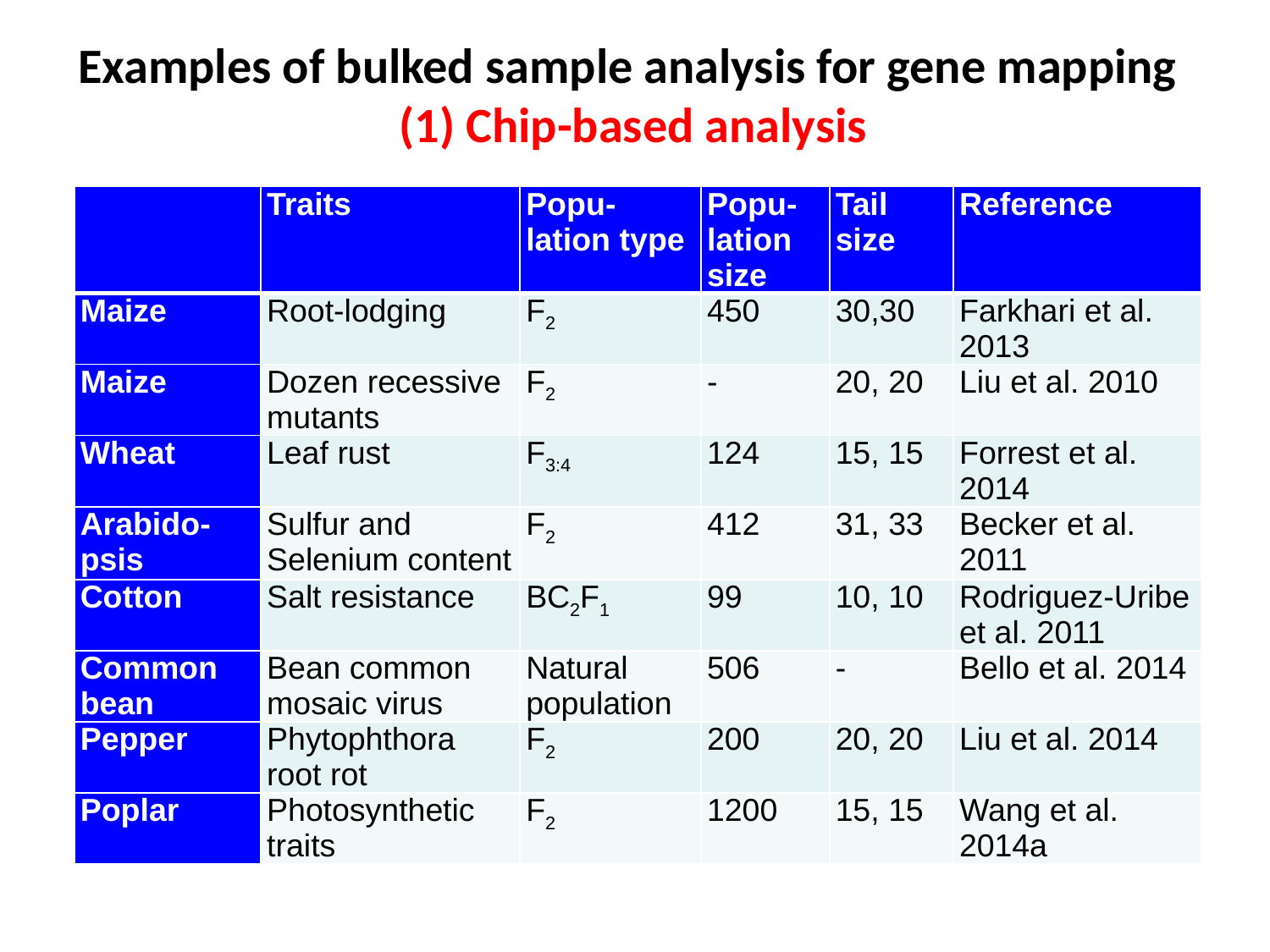

Examples of bulked sample analysis for gene mapping
(1) Chip-based analysis
|  | Traits | Popu-lation type | Popu-lation size | Tail size | Reference |
| --- | --- | --- | --- | --- | --- |
| Maize | Root-lodging | F2 | 450 | 30,30 | Farkhari et al. 2013 |
| Maize | Dozen recessive mutants | F2 | - | 20, 20 | Liu et al. 2010 |
| Wheat | Leaf rust | F3:4 | 124 | 15, 15 | Forrest et al. 2014 |
| Arabido-psis | Sulfur and Selenium content | F2 | 412 | 31, 33 | Becker et al. 2011 |
| Cotton | Salt resistance | BC2F1 | 99 | 10, 10 | Rodriguez-Uribe et al. 2011 |
| Common bean | Bean common mosaic virus | Natural population | 506 | - | Bello et al. 2014 |
| Pepper | Phytophthora root rot | F2 | 200 | 20, 20 | Liu et al. 2014 |
| Poplar | Photosynthetic traits | F2 | 1200 | 15, 15 | Wang et al. 2014a |